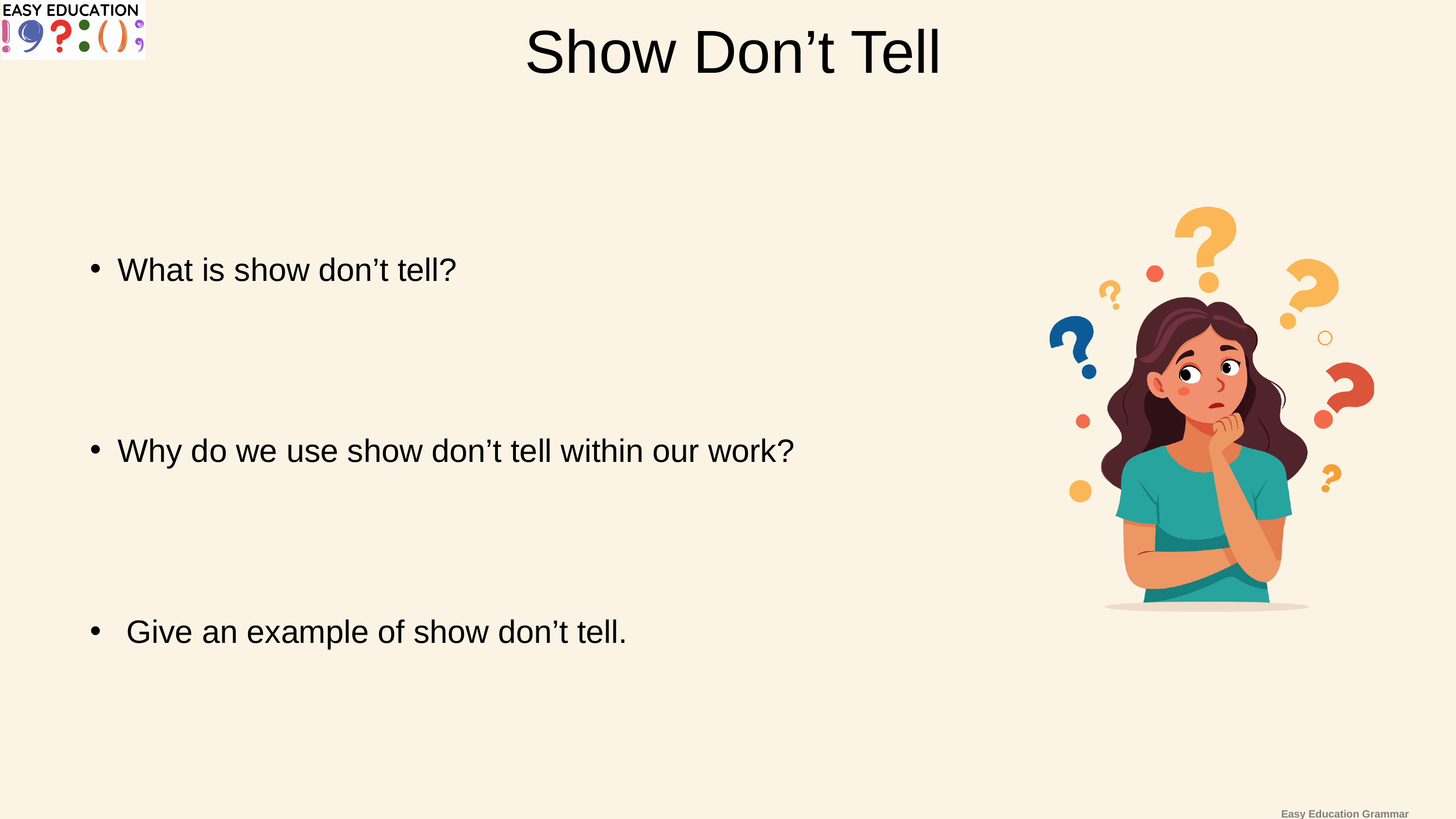

Show Don’t Tell

What is show don’t tell?

Why do we use show don’t tell within our work?

 Give an example of show don’t tell.